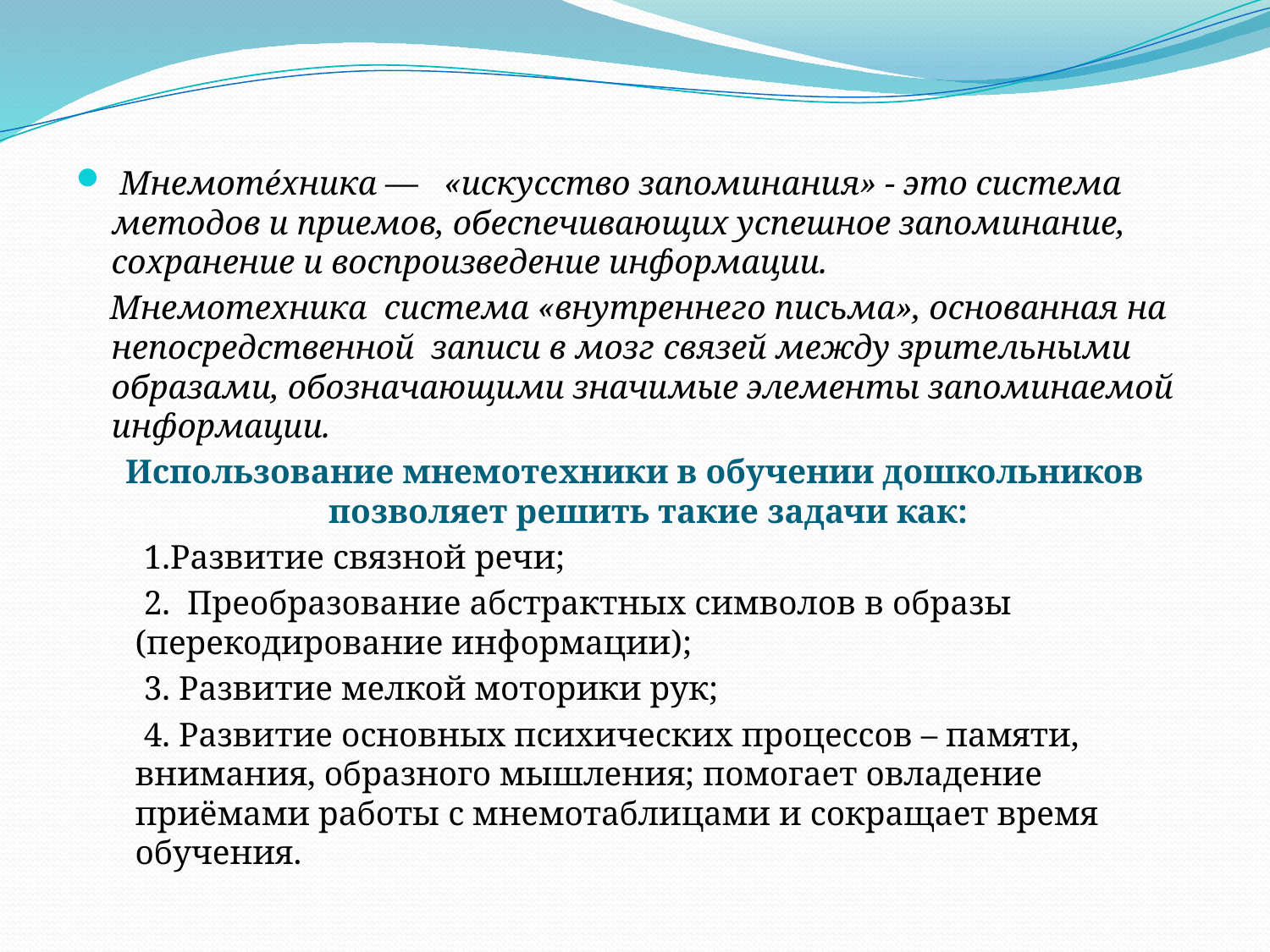

Мнемоте́хника —   «искусство запоминания» - это система методов и приемов, обеспечивающих успешное запоминание, сохранение и воспроизведение информации.
    Мнемотехника  система «внутреннего письма», основанная на непосредственной  записи в мозг связей между зрительными образами, обозначающими значимые элементы запоминаемой информации.
Использование мнемотехники в обучении дошкольников позволяет решить такие задачи как:
        1.Развитие связной речи;
        2.  Преобразование абстрактных символов в образы (перекодирование информации);
        3. Развитие мелкой моторики рук;
        4. Развитие основных психических процессов – памяти, внимания, образного мышления; помогает овладение приёмами работы с мнемотаблицами и сокращает время обучения.